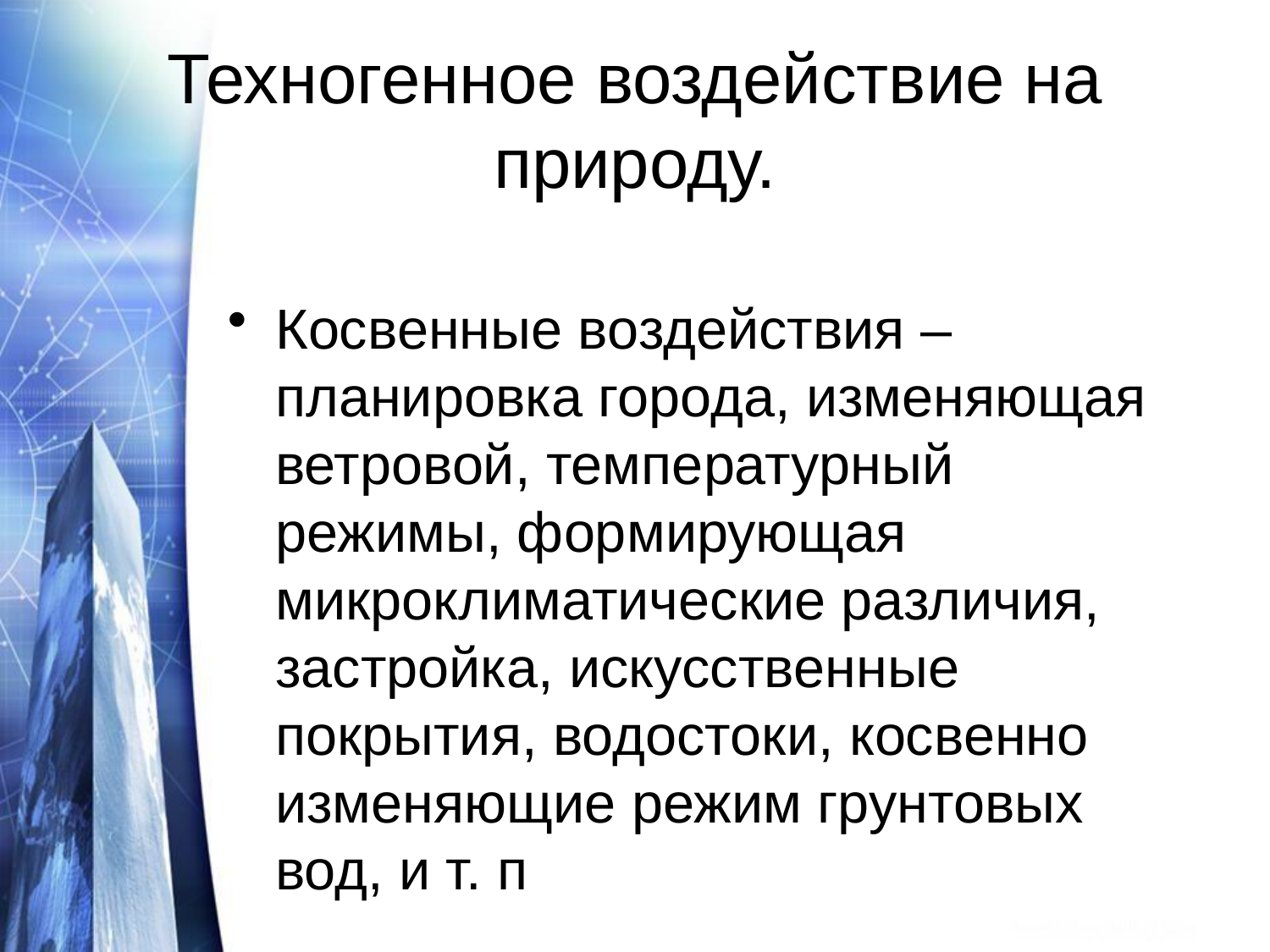

# Техногенное воздействие на природу.
Косвенные воздействия – планировка города, изменяющая ветровой, температурный режимы, формирующая микроклиматические различия, застройка, искусственные покрытия, водостоки, косвенно изменяющие режим грунтовых вод, и т. п